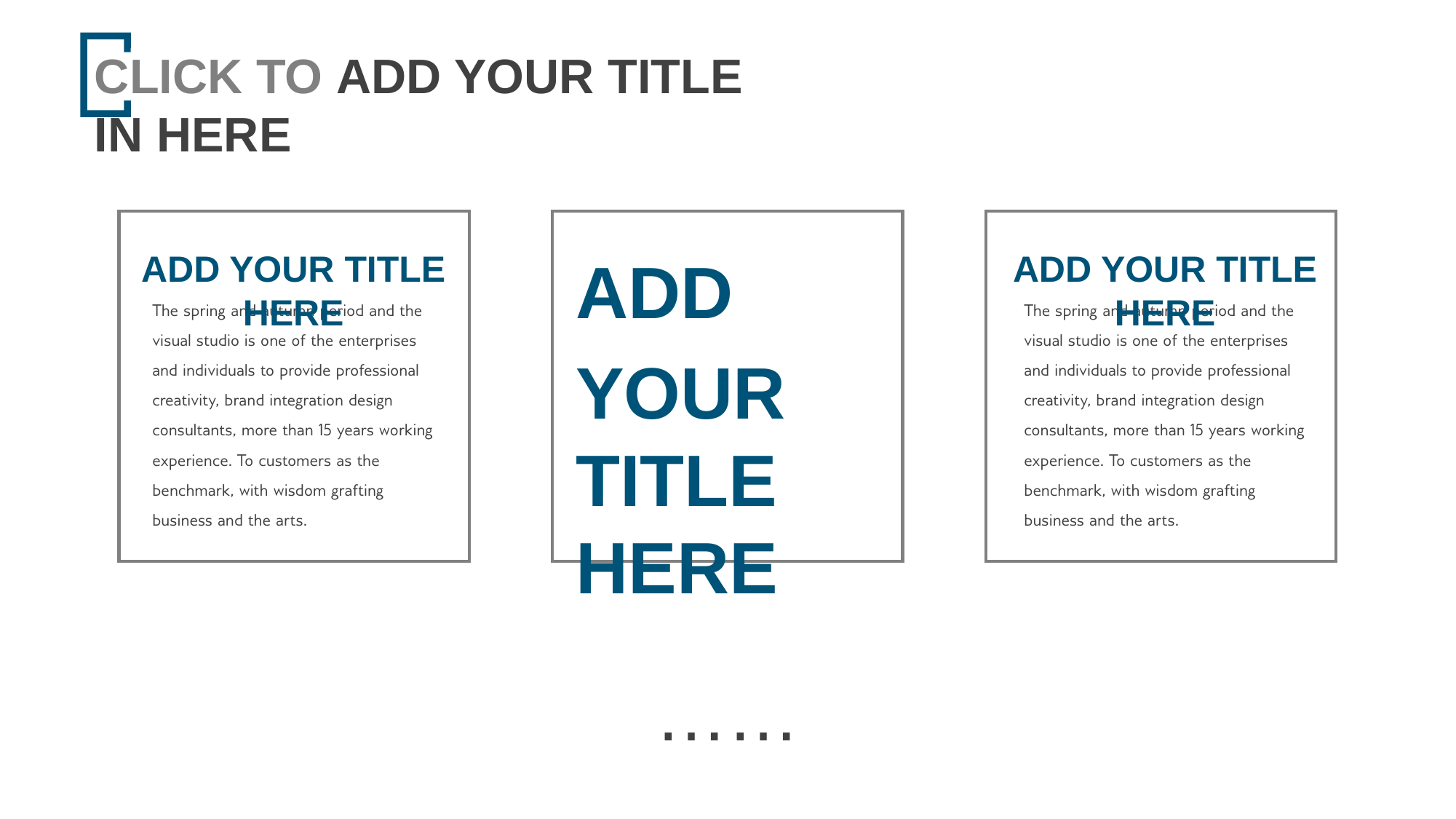

CLICK TO ADD YOUR TITLE IN HERE

e7d195523061f1c01ef2b70529884c179423570dbaad84926380ABC1F97BAEF0C8FC051856578EAB7874501A1FFE158C4981707381814BCC4D9A8E3554438DEE4FBCF5A5B4D2A8B0989AB57E8BAC65EB77E2D09FF131CC59EA9E4A9D8C5193CF33B4C665D9FFCB9FD5BF1978DE4ABAE5EDC832CC76654DC8A3C49933D22DDA1F036BB0B658159A33
ADD YOUR TITLE HERE
The spring and autumn period and the visual studio is one of the enterprises and individuals to provide professional creativity, brand integration design consultants, more than 15 years working experience. To customers as the benchmark, with wisdom grafting business and the arts.
ADD
YOUR TITLE HERE
ADD YOUR TITLE HERE
The spring and autumn period and the visual studio is one of the enterprises and individuals to provide professional creativity, brand integration design consultants, more than 15 years working experience. To customers as the benchmark, with wisdom grafting business and the arts.
……